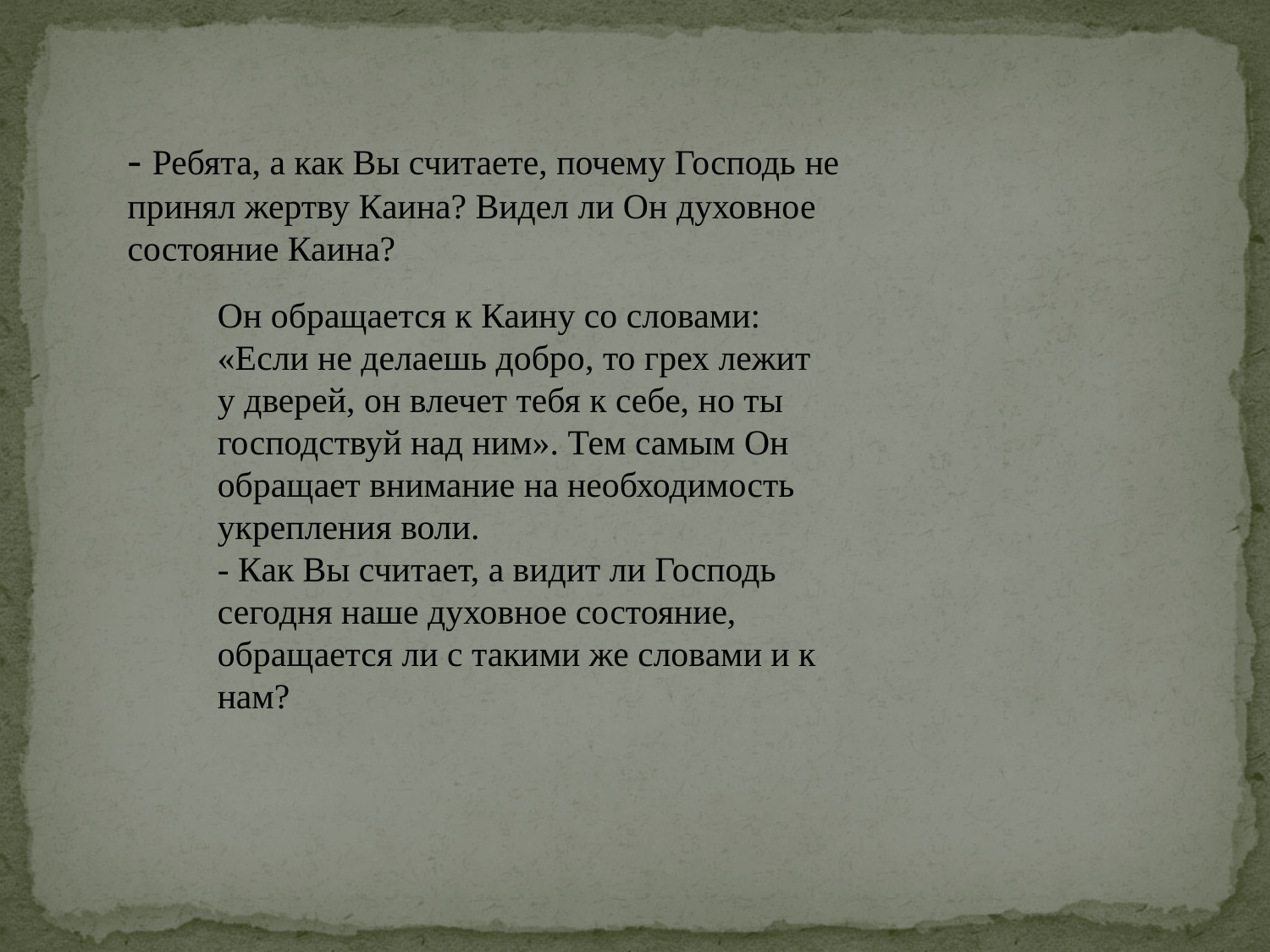

- Ребята, а как Вы считаете, почему Господь не принял жертву Каина? Видел ли Он духовное состояние Каина?
Он обращается к Каину со словами: «Если не делаешь добро, то грех лежит у дверей, он влечет тебя к себе, но ты господствуй над ним». Тем самым Он обращает внимание на необходимость укрепления воли.
- Как Вы считает, а видит ли Господь сегодня наше духовное состояние, обращается ли с такими же словами и к нам?